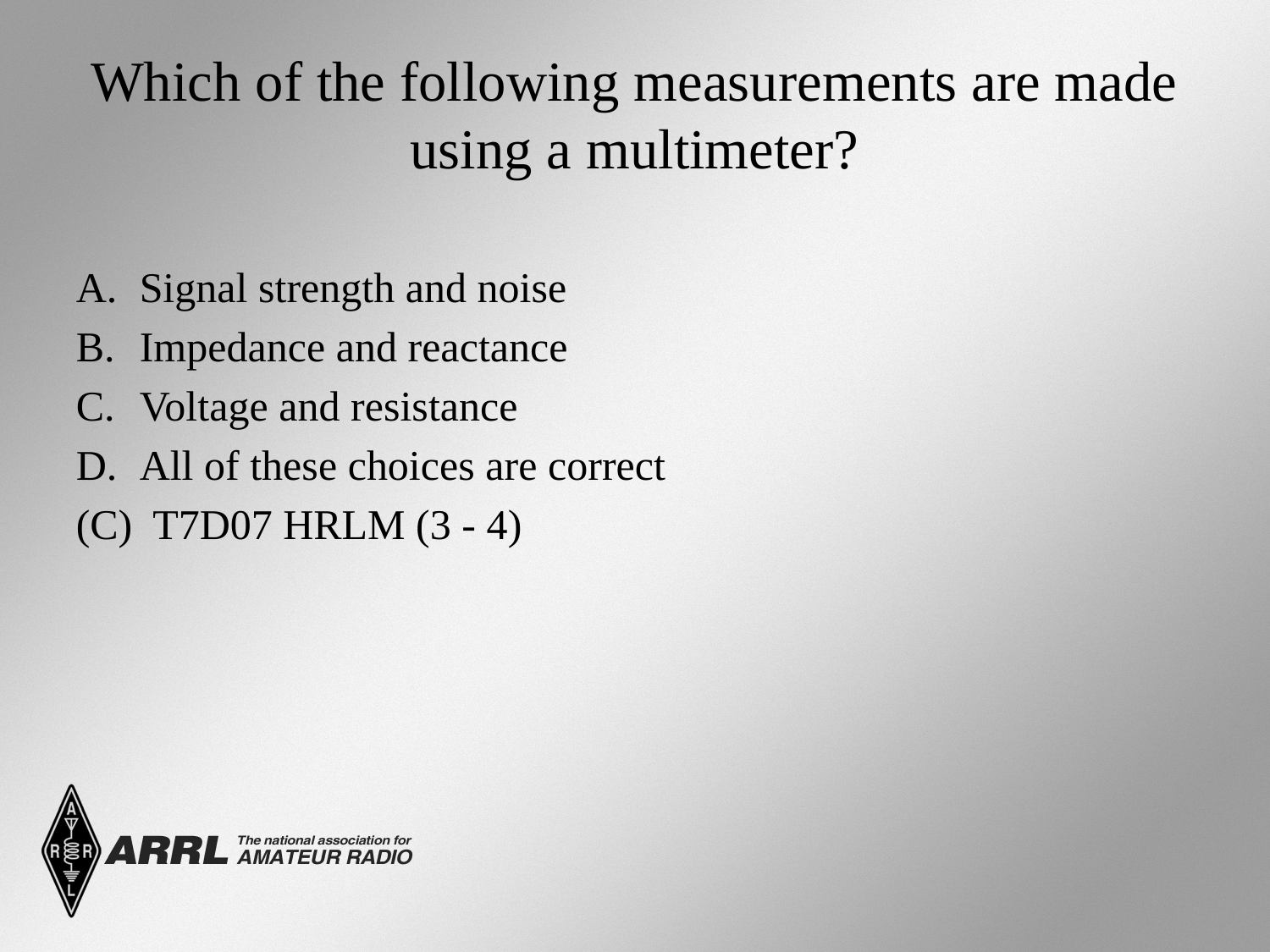

# Which of the following measurements are made using a multimeter?
Signal strength and noise
Impedance and reactance
Voltage and resistance
All of these choices are correct
(C)  T7D07 HRLM (3 - 4)